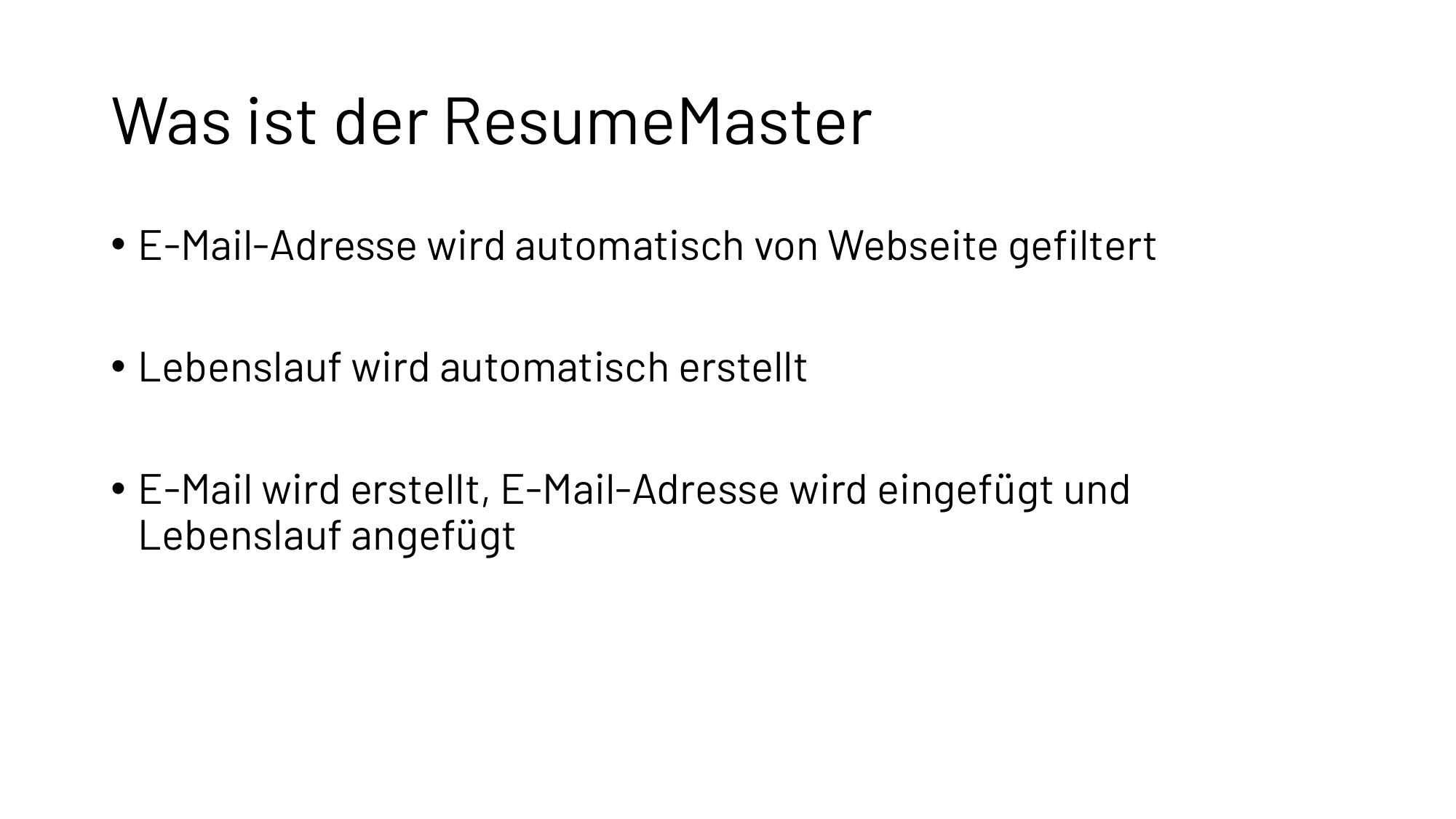

# Was ist der ResumeMaster
E-Mail-Adresse wird automatisch von Webseite gefiltert

Lebenslauf wird automatisch erstellt

E-Mail wird erstellt, E-Mail-Adresse wird eingefügt und Lebenslauf angefügt